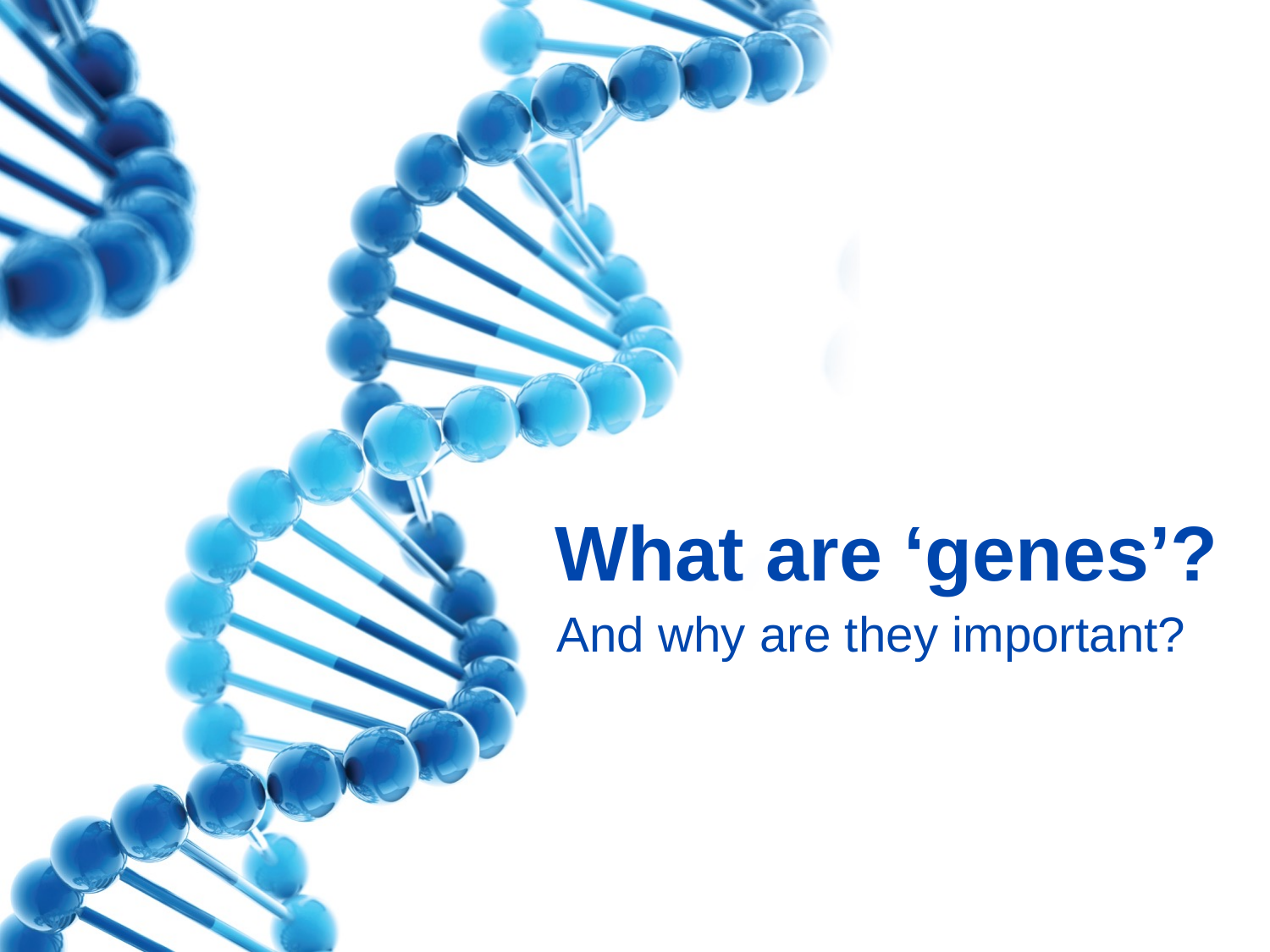

# What are ‘genes’?
And why are they important?